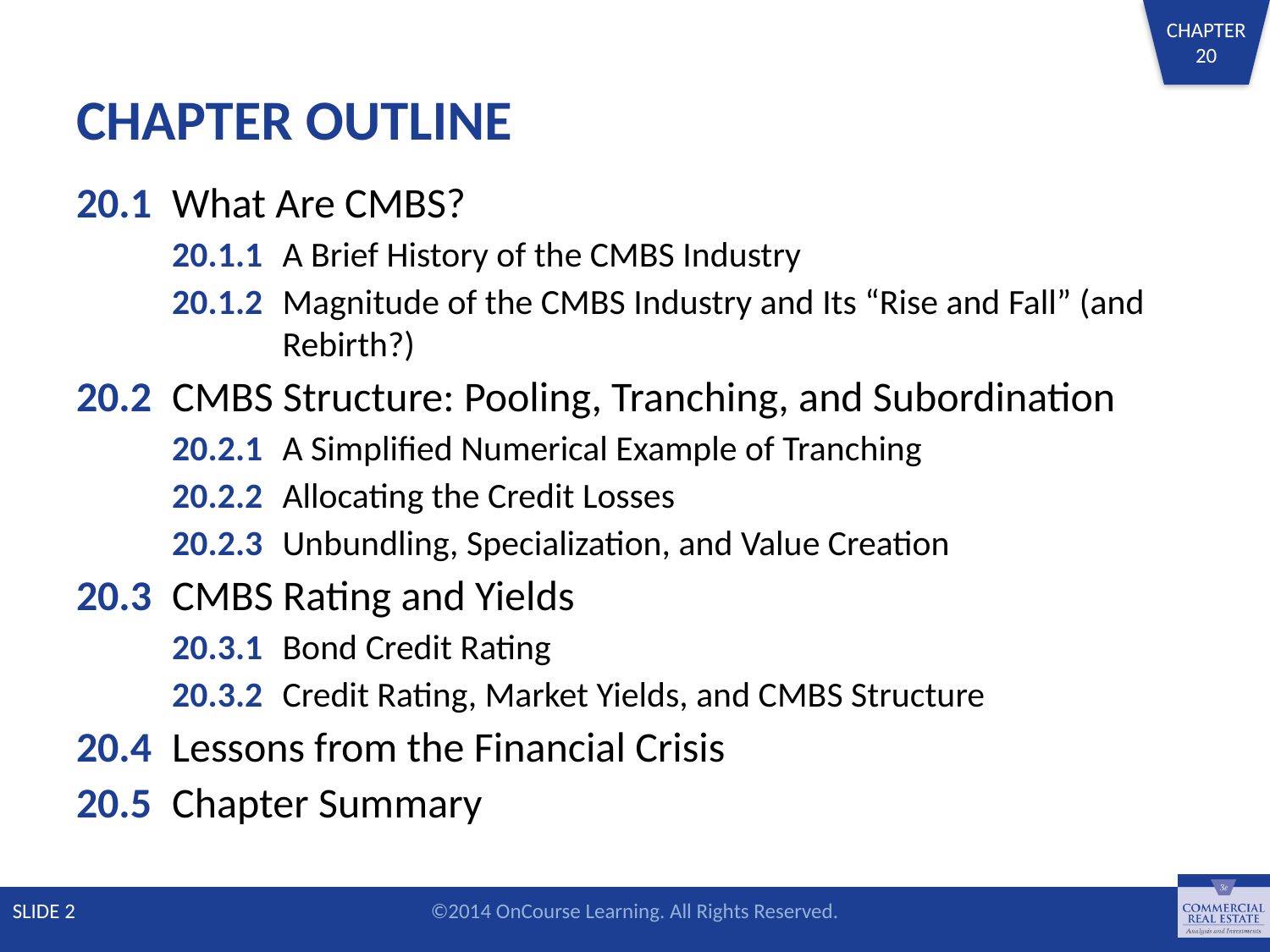

# CHAPTER OUTLINE
20.1 	What Are CMBS?
20.1.1 	A Brief History of the CMBS Industry
20.1.2 	Magnitude of the CMBS Industry and Its “Rise and Fall” (and Rebirth?)
20.2 	CMBS Structure: Pooling, Tranching, and Subordination
20.2.1 	A Simplified Numerical Example of Tranching
20.2.2 	Allocating the Credit Losses
20.2.3 	Unbundling, Specialization, and Value Creation
20.3 	CMBS Rating and Yields
20.3.1 	Bond Credit Rating
20.3.2 	Credit Rating, Market Yields, and CMBS Structure
20.4 	Lessons from the Financial Crisis
20.5 	Chapter Summary
SLIDE 2